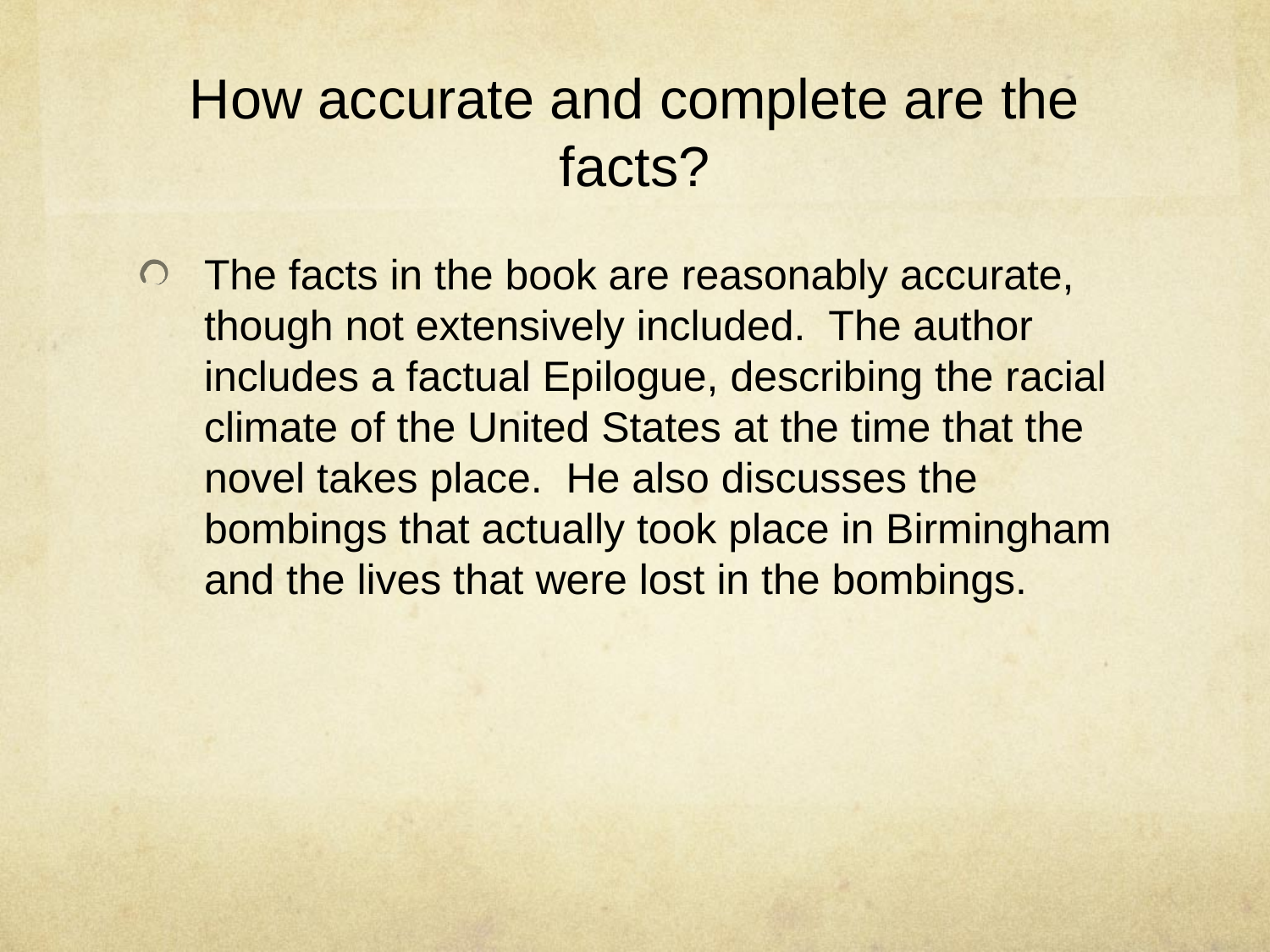

# How accurate and complete are the facts?
The facts in the book are reasonably accurate, though not extensively included.  The author includes a factual Epilogue, describing the racial climate of the United States at the time that the novel takes place.  He also discusses the bombings that actually took place in Birmingham and the lives that were lost in the bombings.